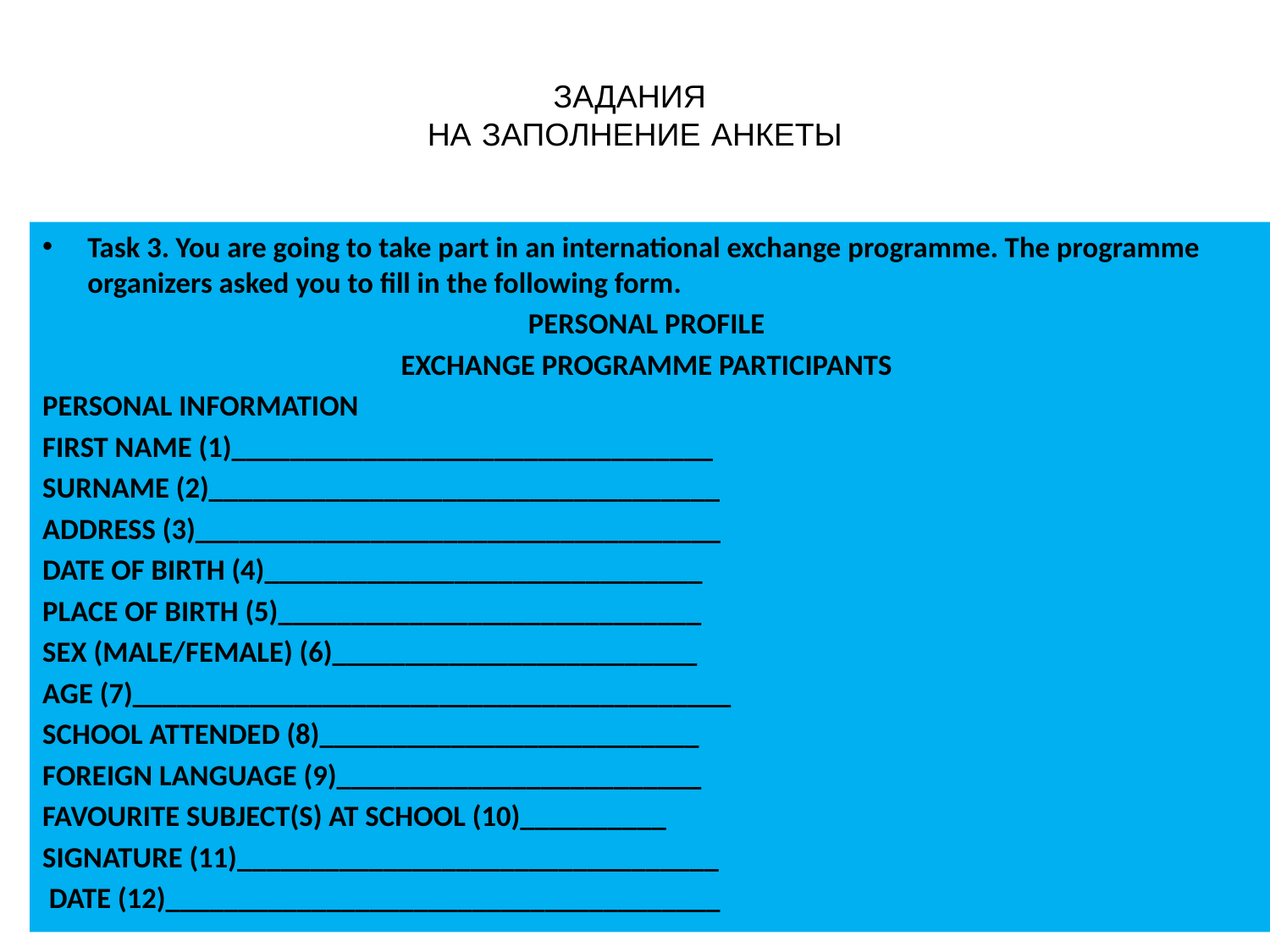

# ЗАДАНИЯ НА ЗАПОЛНЕНИЕ АНКЕТЫ
Task 3. You are going to take part in an international exchange programme. The programme organizers asked you to fill in the following form.
PERSONAL PROFILE
EXCHANGE PROGRAMME PARTICIPANTS
PERSONAL INFORMATION
FIRST NAME (1)_________________________________
SURNAME (2)___________________________________
ADDRESS (3)____________________________________
DATE OF BIRTH (4)______________________________
PLACE OF BIRTH (5)_____________________________
SEX (MALE/FEMALE) (6)_________________________
AGE (7)_________________________________________
SCHOOL ATTENDED (8)__________________________
FOREIGN LANGUAGE (9)_________________________
FAVOURITE SUBJECT(S) AT SCHOOL (10)__________
SIGNATURE (11)_________________________________
 DATE (12)______________________________________